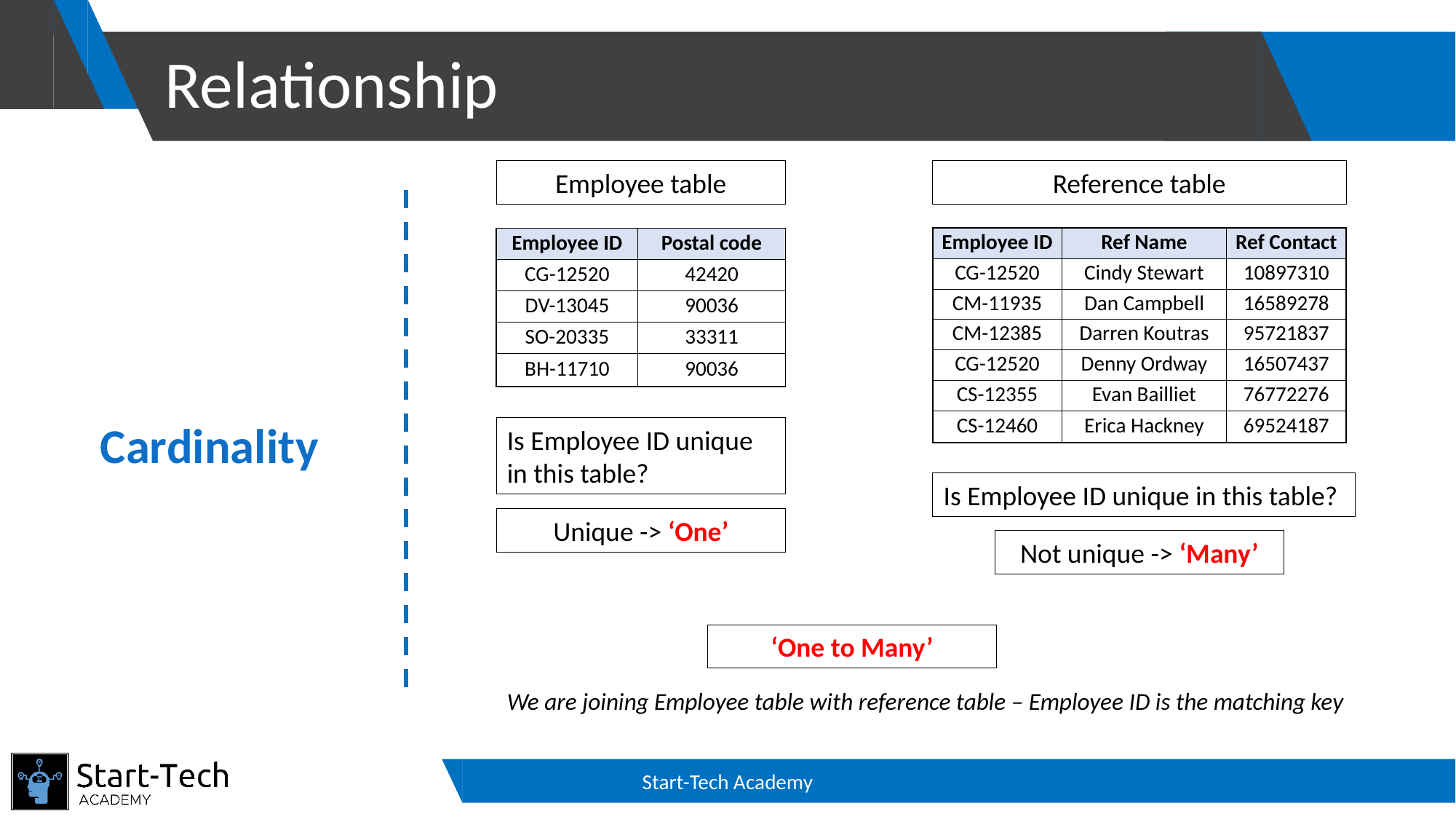

# Relationship
Employee table
Reference table
| Employee ID | Ref Name | Ref Contact |
| --- | --- | --- |
| CG-12520 | Cindy Stewart | 10897310 |
| CM-11935 | Dan Campbell | 16589278 |
| CM-12385 | Darren Koutras | 95721837 |
| CG-12520 | Denny Ordway | 16507437 |
| CS-12355 | Evan Bailliet | 76772276 |
| CS-12460 | Erica Hackney | 69524187 |
| Employee ID | Postal code |
| --- | --- |
| CG-12520 | 42420 |
| DV-13045 | 90036 |
| SO-20335 | 33311 |
| BH-11710 | 90036 |
Cardinality
Is Employee ID unique in this table?
Is Employee ID unique in this table?
Unique -> ‘One’
Not unique -> ‘Many’
‘One to Many’
We are joining Employee table with reference table – Employee ID is the matching key
Start-Tech Academy